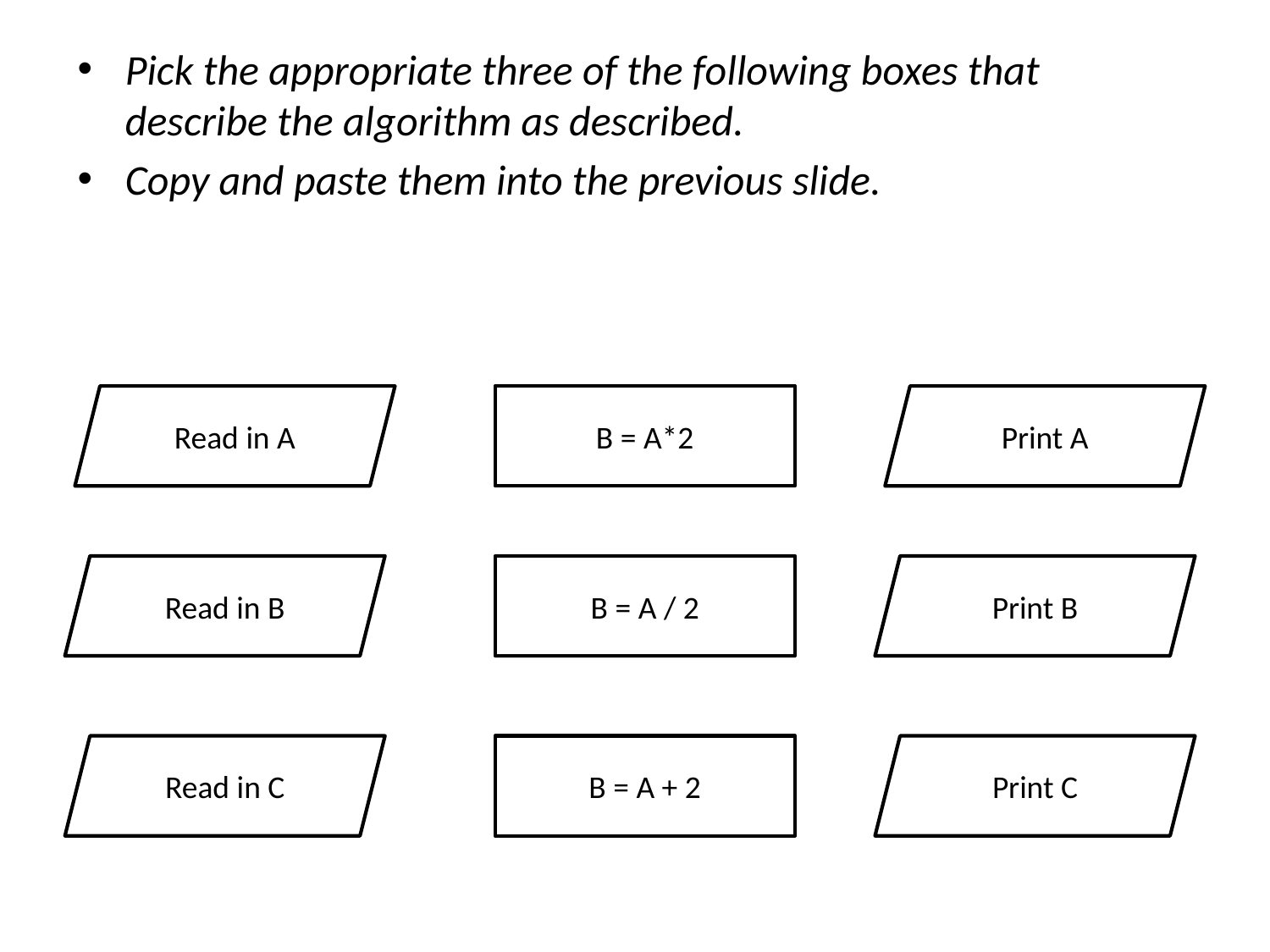

Pick the appropriate three of the following boxes that describe the algorithm as described.
Copy and paste them into the previous slide.
Read in A
B = A*2
Print A
Read in B
B = A / 2
Print B
Read in C
B = A + 2
Print C